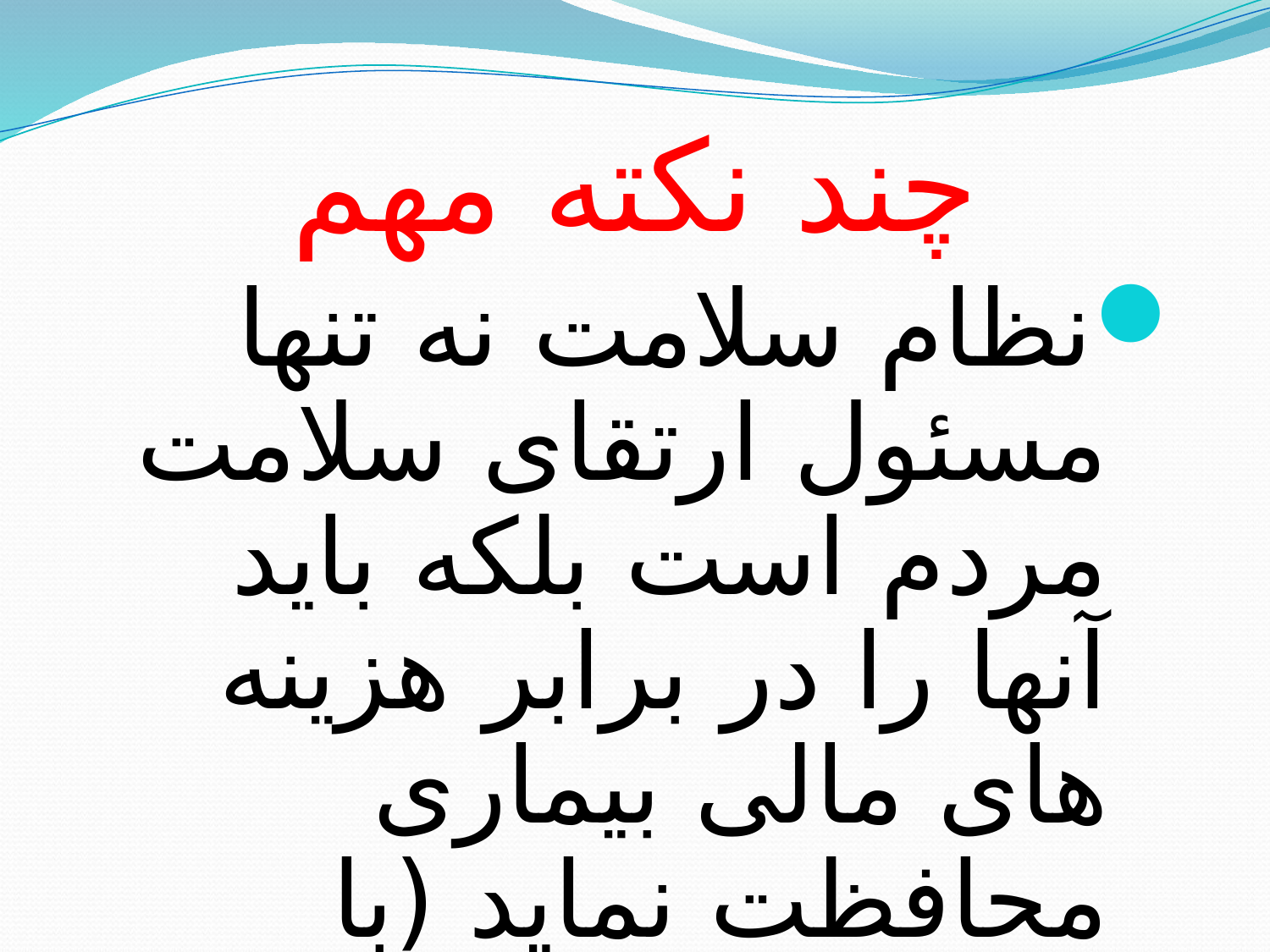

# چند نکته مهم
نظام سلامت نه تنها مسئول ارتقای سلامت مردم است بلکه باید آنها را در برابر هزینه های مالی بیماری محافظت نماید (با کاهش out of pocket )